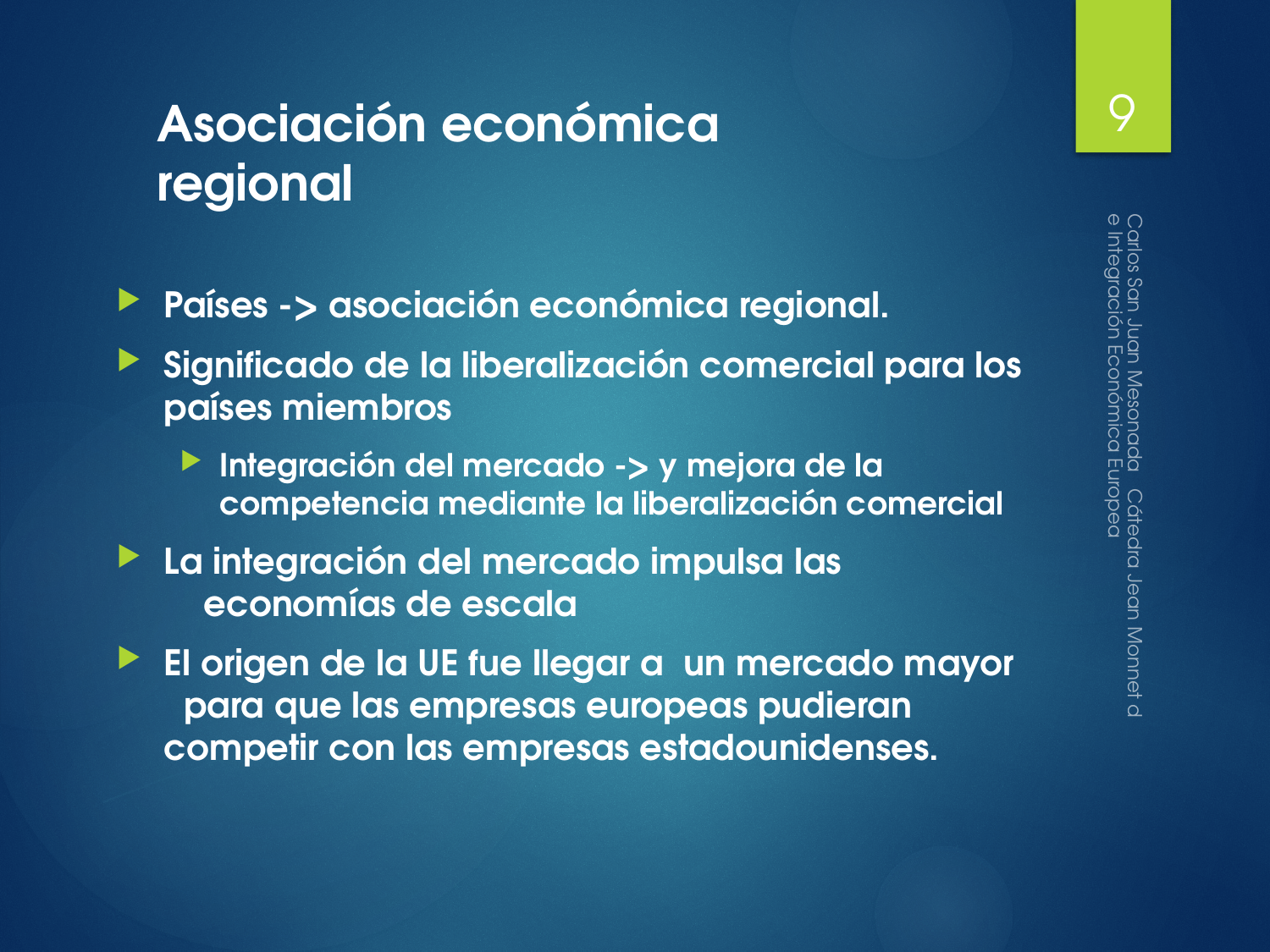

9
Asociación económica regional
Países -> asociación económica regional.
Significado de la liberalización comercial para los países miembros
Integración del mercado -> y mejora de la competencia mediante la liberalización comercial
La integración del mercado impulsa las                       economías de escala
El origen de la UE fue llegar a  un mercado mayor   para que las empresas europeas pudieran competir con las empresas estadounidenses.
Carlos San Juan Mesonada   Cátedra Jean Monnet de Integración Económica Europea